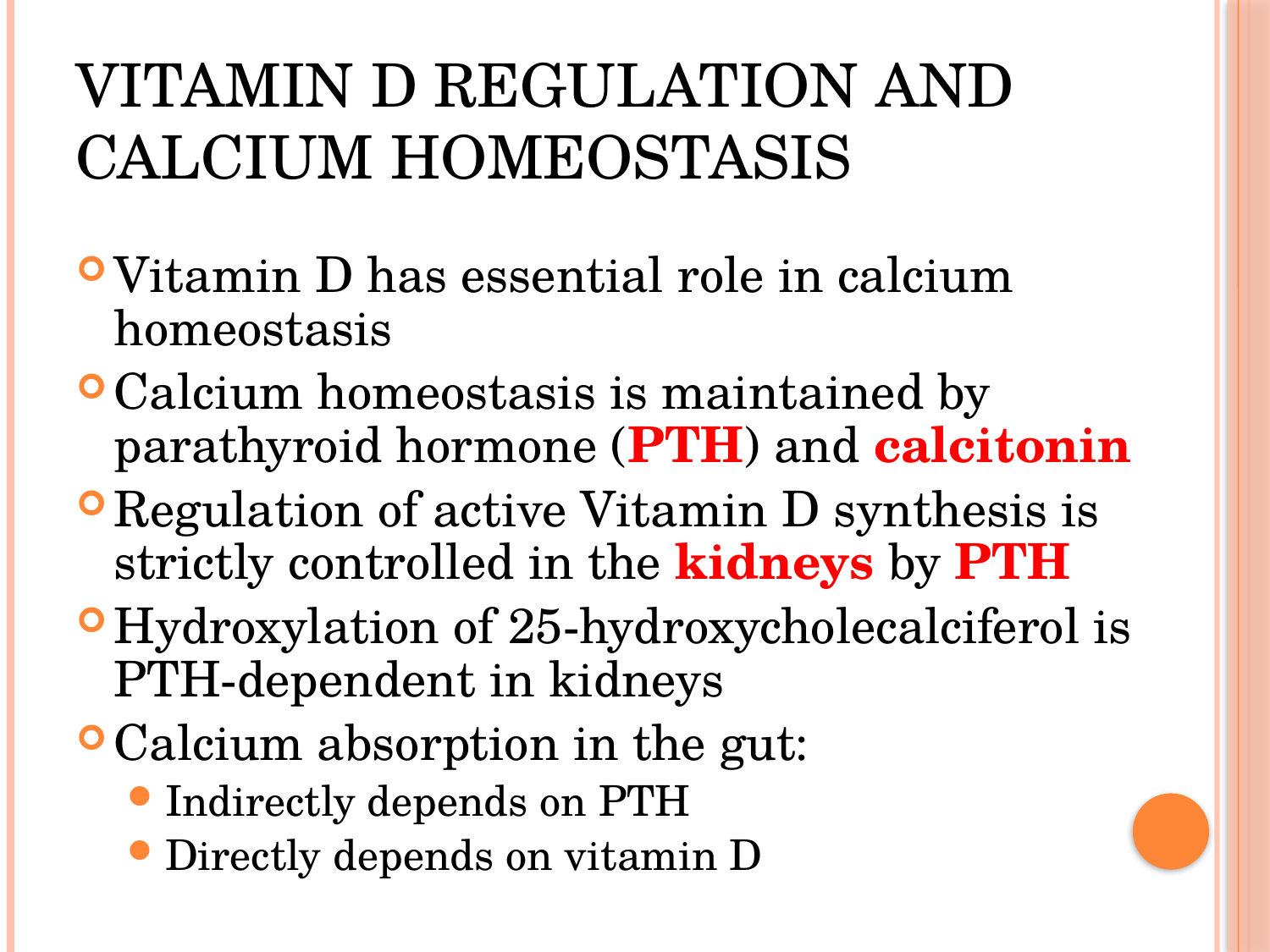

# Vitamin D regulation and calcium homeostasis
Vitamin D has essential role in calcium homeostasis
Calcium homeostasis is maintained by parathyroid hormone (PTH) and calcitonin
Regulation of active Vitamin D synthesis is strictly controlled in the kidneys by PTH
Hydroxylation of 25-hydroxycholecalciferol is PTH-dependent in kidneys
Calcium absorption in the gut:
Indirectly depends on PTH
Directly depends on vitamin D